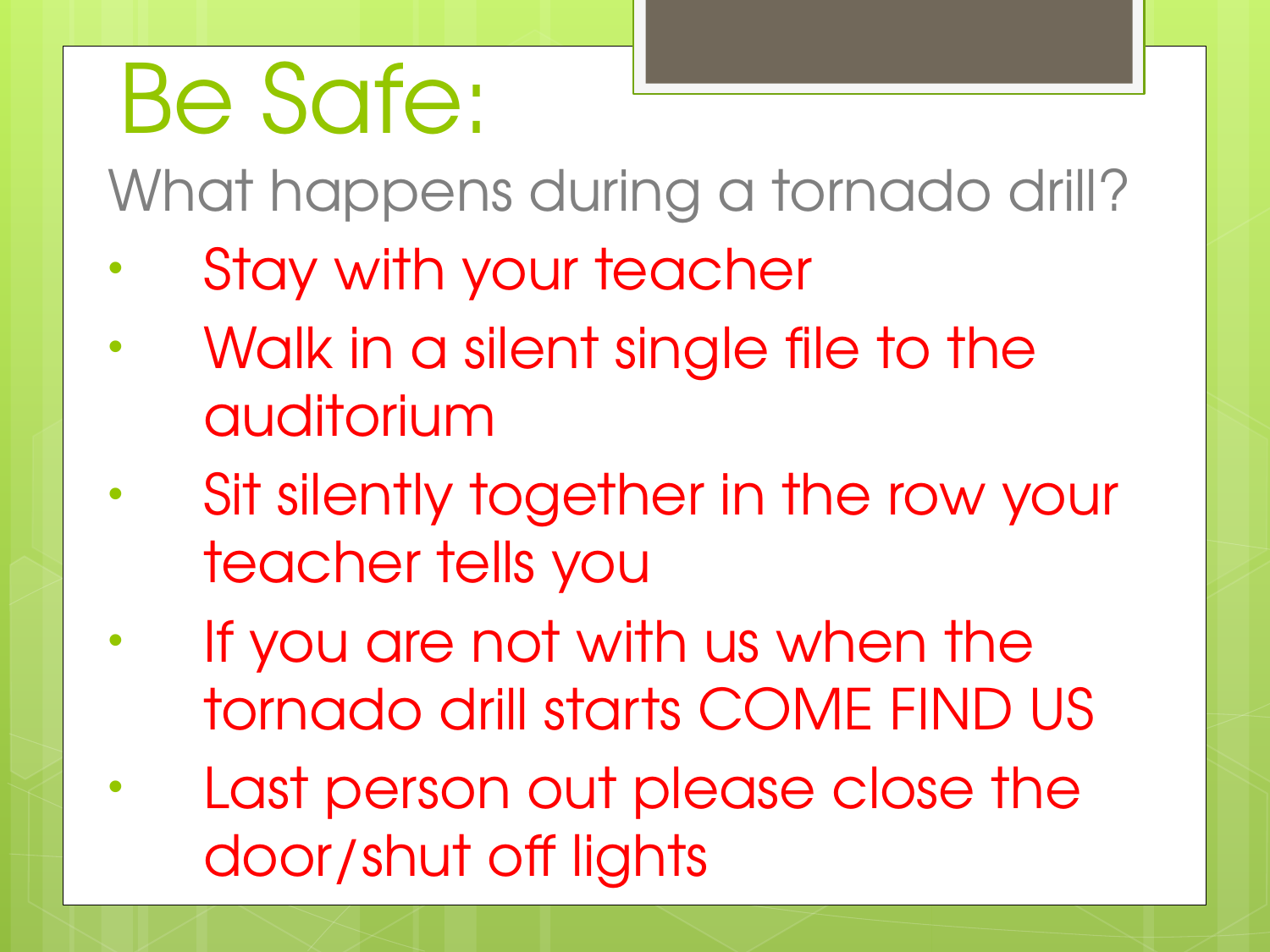

# Be Safe:
What happens during a tornado drill?
Stay with your teacher
Walk in a silent single file to the auditorium
Sit silently together in the row your teacher tells you
If you are not with us when the tornado drill starts COME FIND US
Last person out please close the door/shut off lights